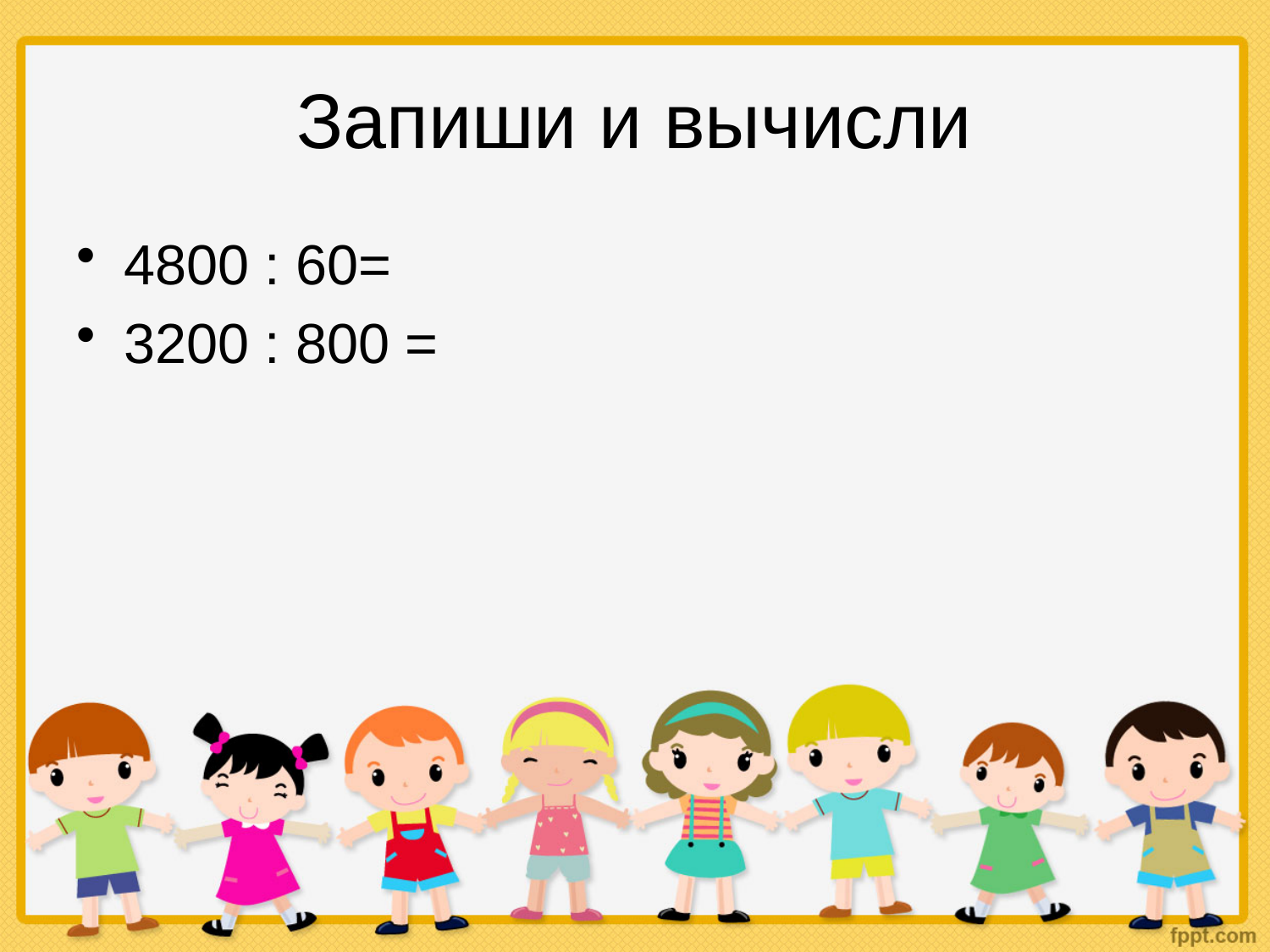

# Запиши и вычисли
4800 : 60=
3200 : 800 =